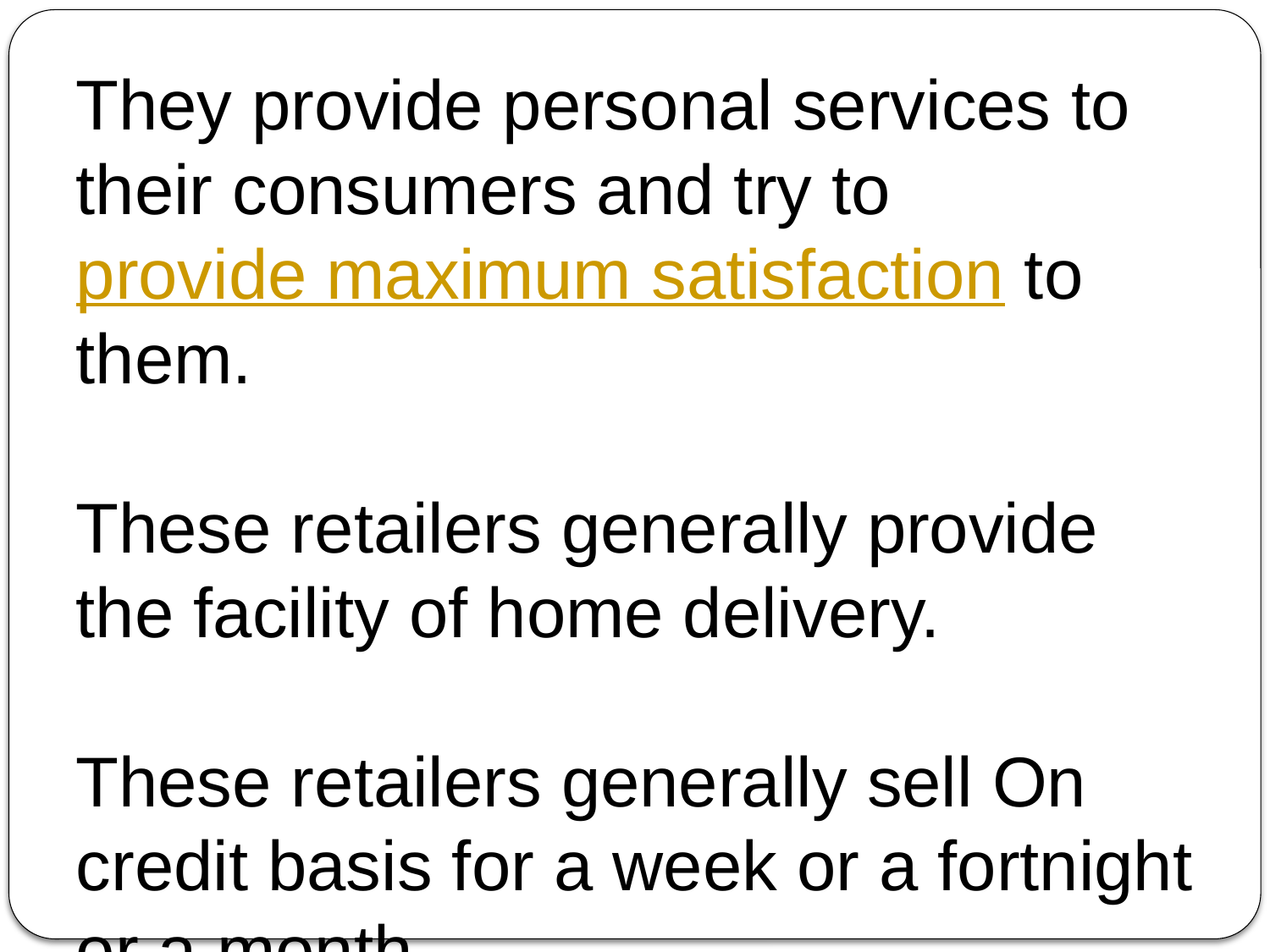

They provide personal services to their consumers and try to provide maximum satisfaction to them.

These retailers generally provide the facility of home delivery.

These retailers generally sell On credit basis for a week or a fortnight or a month